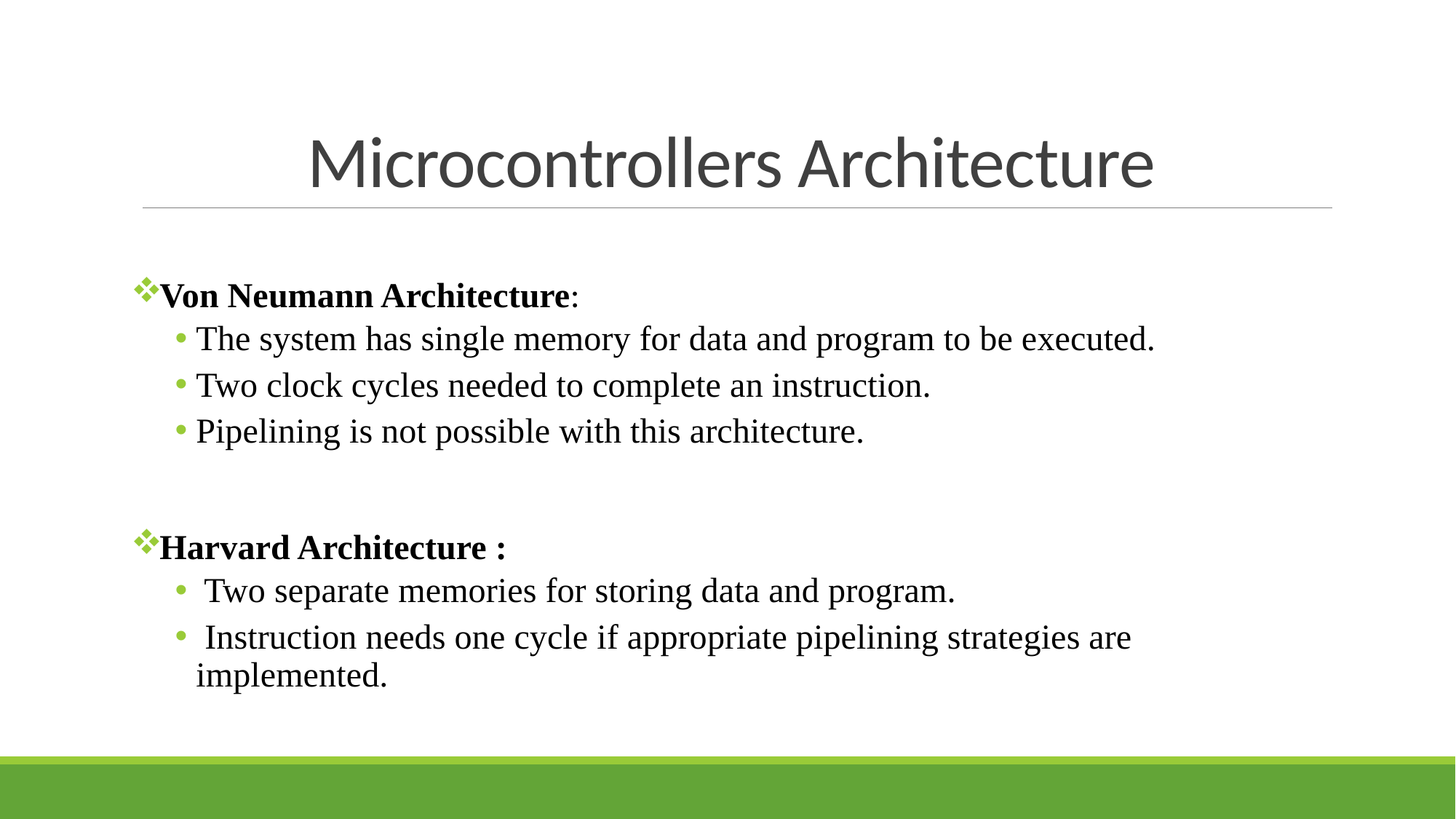

# Microcontrollers Architecture

Von Neumann Architecture:
The system has single memory for data and program to be executed.
Two clock cycles needed to complete an instruction.
Pipelining is not possible with this architecture.

Harvard Architecture :
 Two separate memories for storing data and program.
 Instruction needs one cycle if appropriate pipelining strategies are implemented.